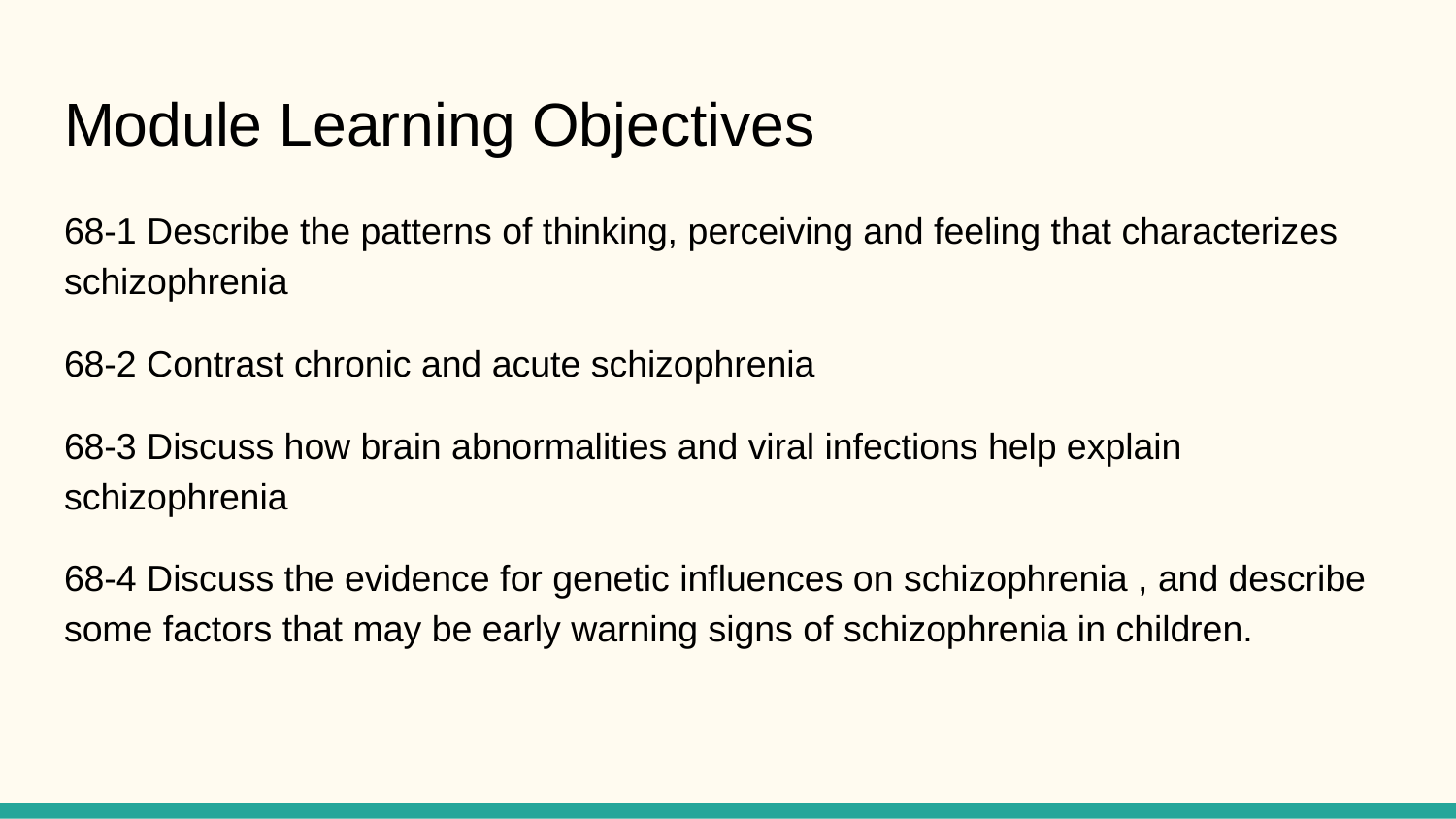

# Module Learning Objectives
68-1 Describe the patterns of thinking, perceiving and feeling that characterizes schizophrenia
68-2 Contrast chronic and acute schizophrenia
68-3 Discuss how brain abnormalities and viral infections help explain schizophrenia
68-4 Discuss the evidence for genetic influences on schizophrenia , and describe some factors that may be early warning signs of schizophrenia in children.